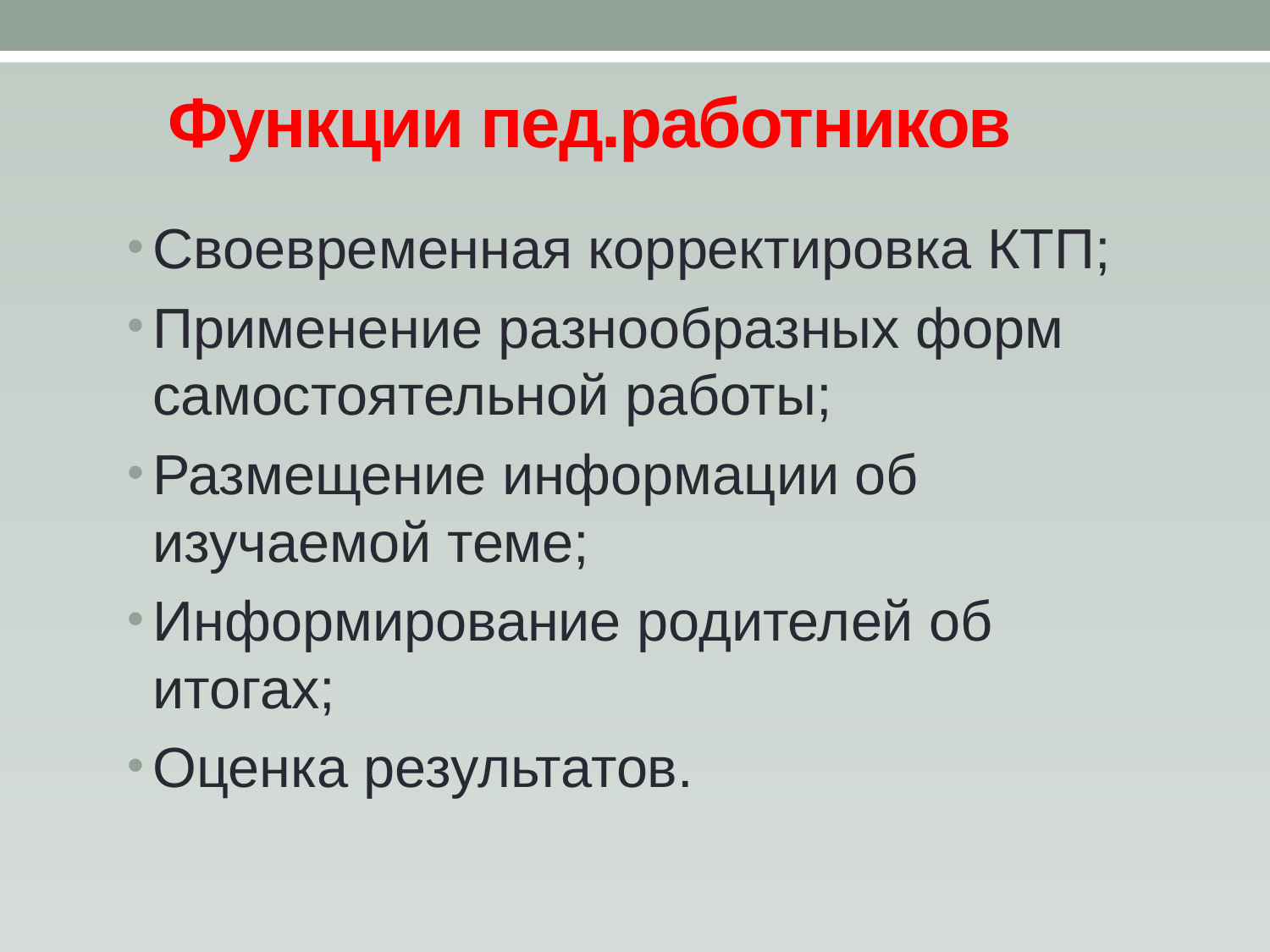

# Функции пед.работников
Своевременная корректировка КТП;
Применение разнообразных форм самостоятельной работы;
Размещение информации об изучаемой теме;
Информирование родителей об итогах;
Оценка результатов.